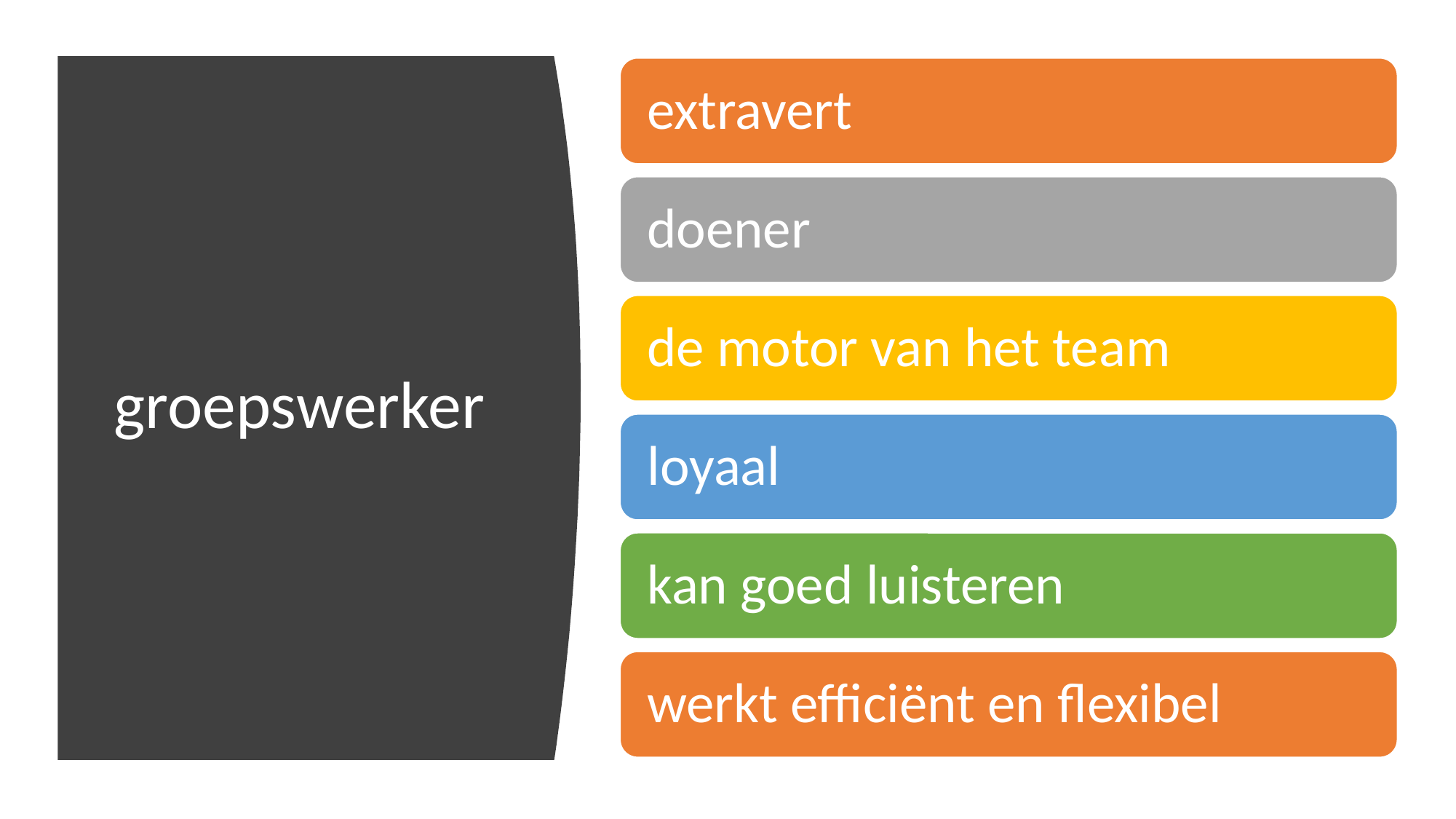

extravert
doener
de motor van het team
loyaal
kan goed luisteren
werkt efficiënt en flexibel

# groepswerker